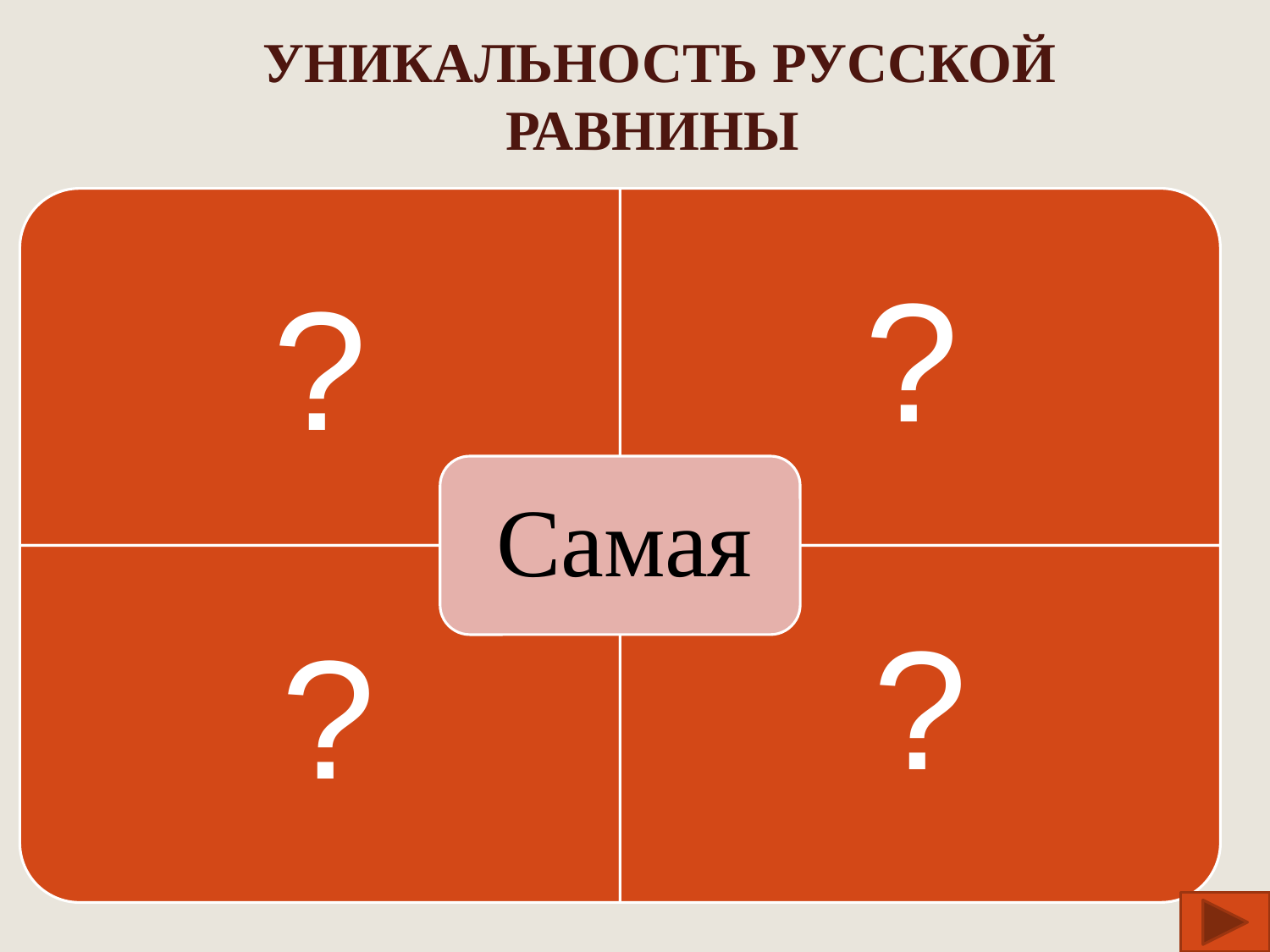

Уникальность Русской равнины
?
?
?
?
Самая